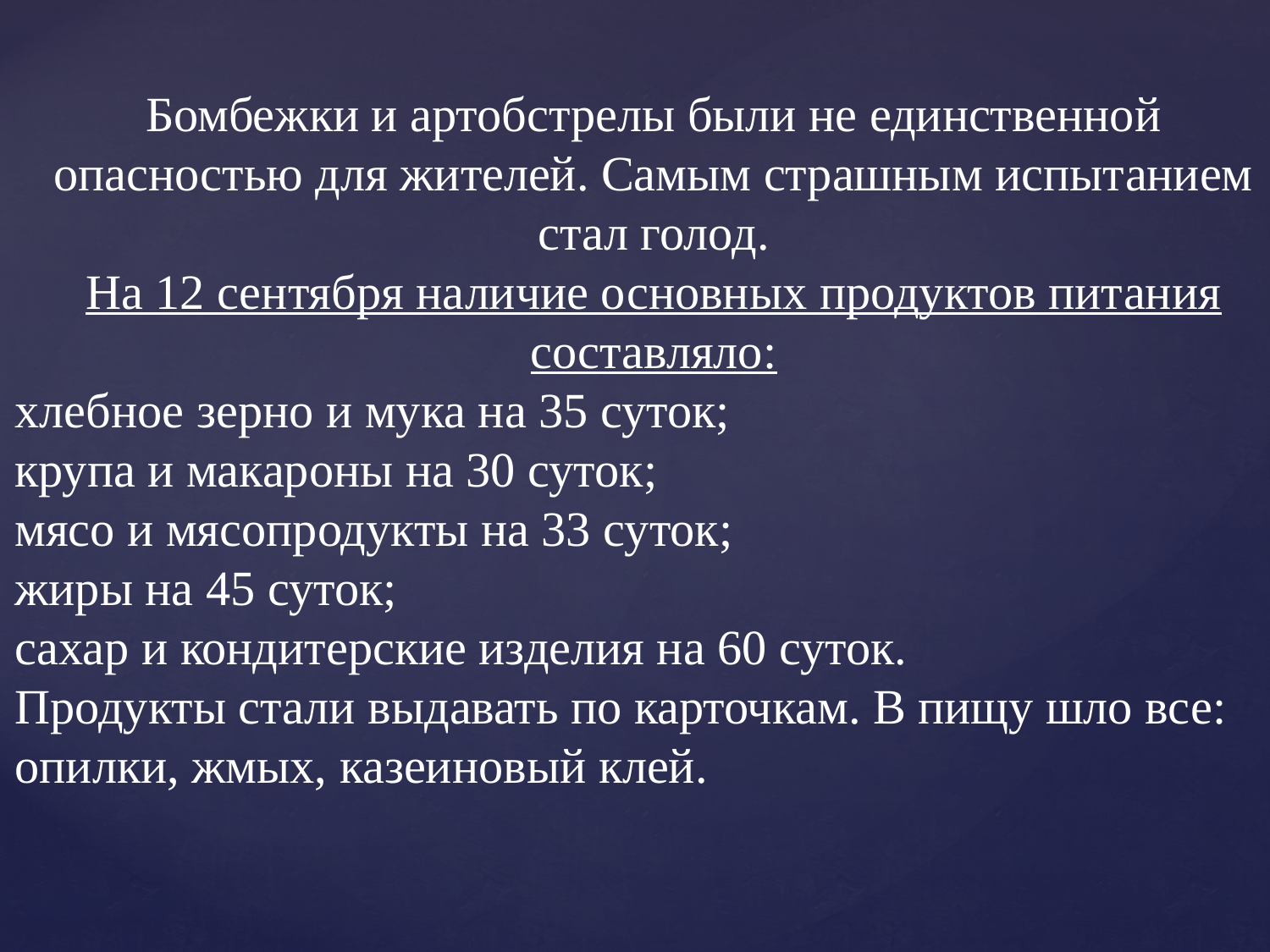

Бомбежки и артобстрелы были не единственной опасностью для жителей. Самым страшным испытанием стал голод.
На 12 сентября наличие основных продуктов питания составляло:
хлебное зерно и мука на 35 суток;
крупа и макароны на 30 суток;
мясо и мясопродукты на 33 суток;
жиры на 45 суток;
сахар и кондитерские изделия на 60 суток.
Продукты стали выдавать по карточкам. В пищу шло все: опилки, жмых, казеиновый клей.